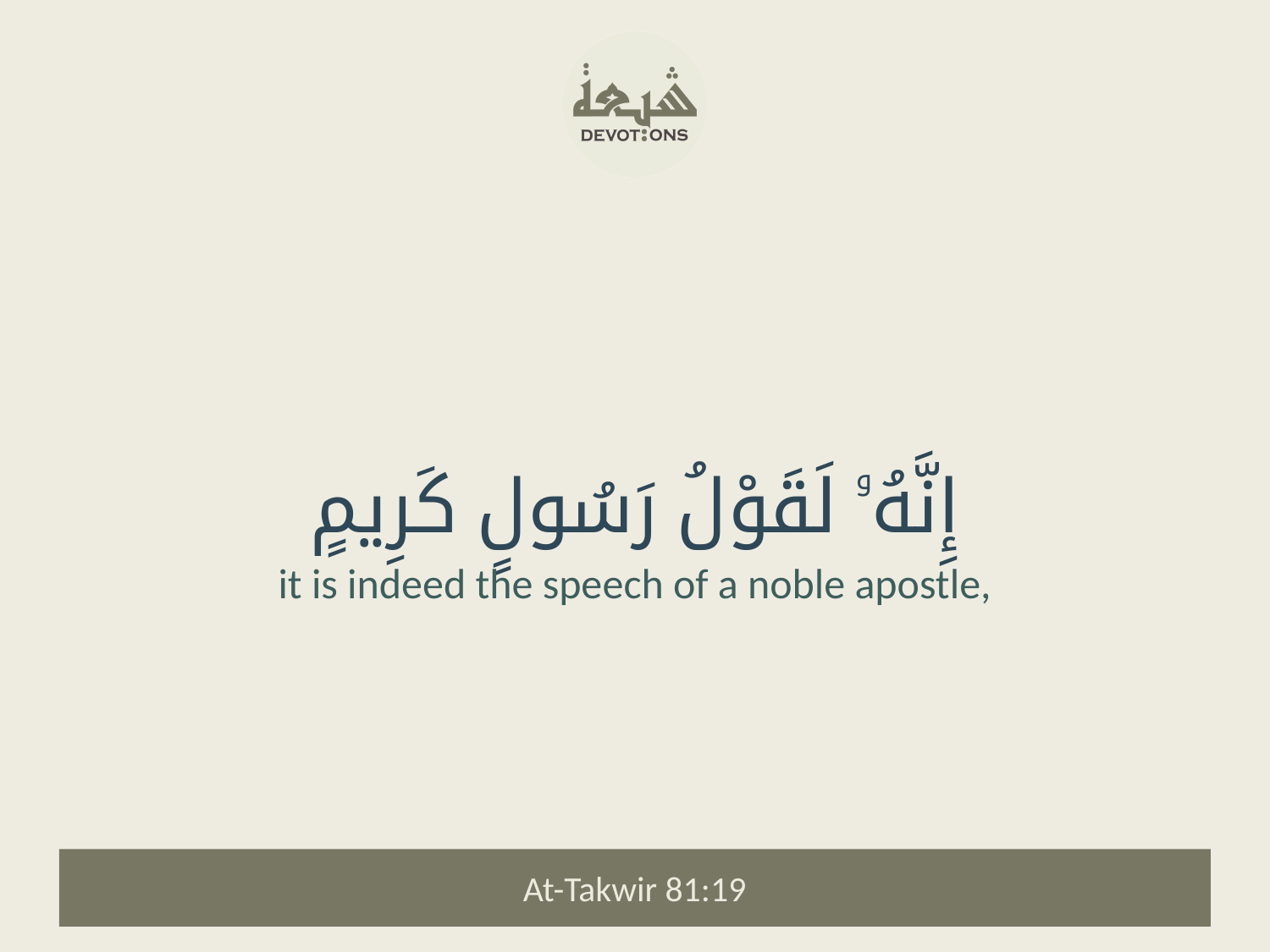

إِنَّهُۥ لَقَوْلُ رَسُولٍ كَرِيمٍ
it is indeed the speech of a noble apostle,
At-Takwir 81:19